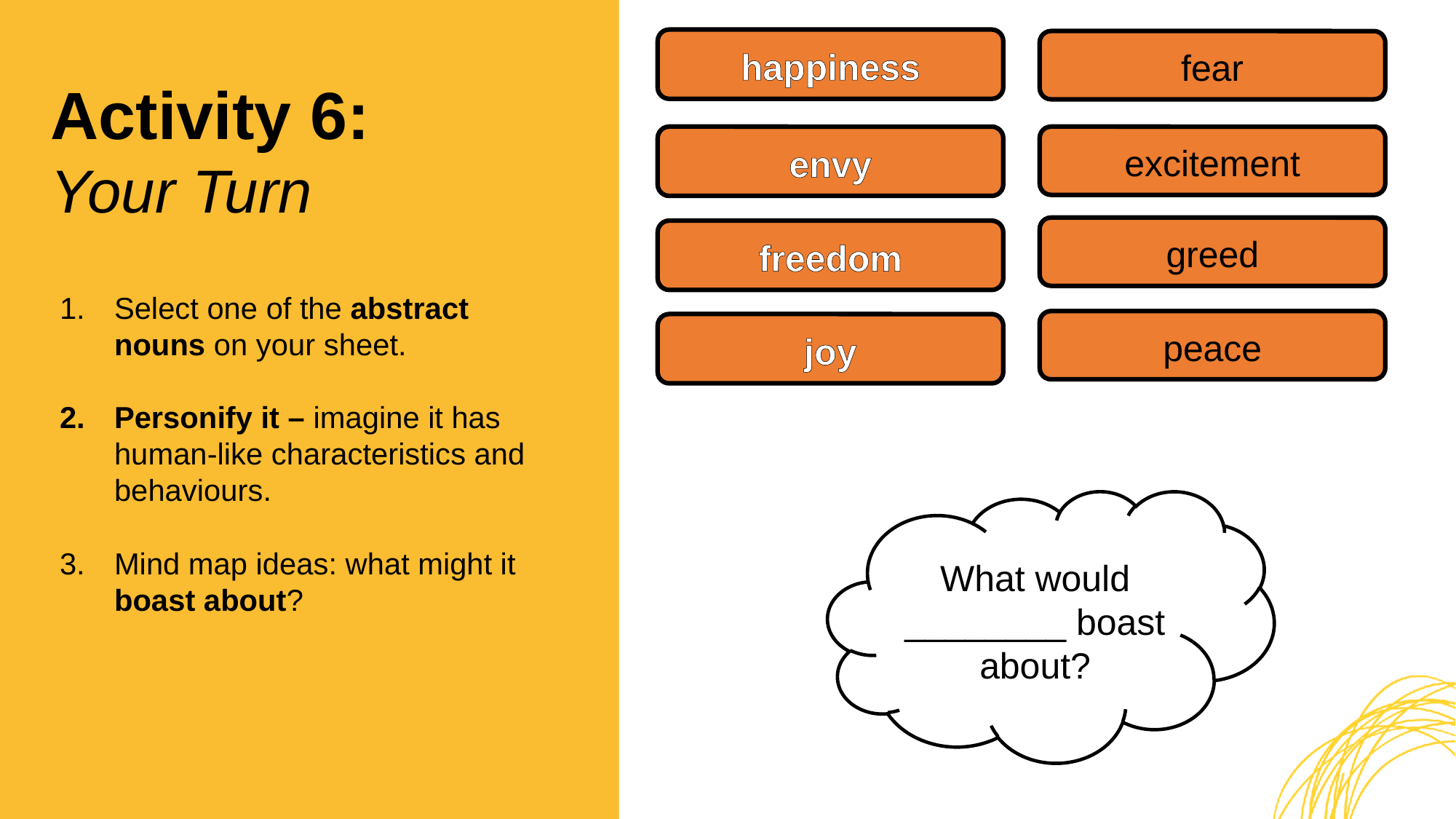

happiness
fear
Activity 6:
Your Turn
envy
excitement
greed
freedom
Select one of the abstract nouns on your sheet.

Personify it – imagine it has human-like characteristics and behaviours.

Mind map ideas: what might it boast about?
peace
joy
What would ________ boast about?